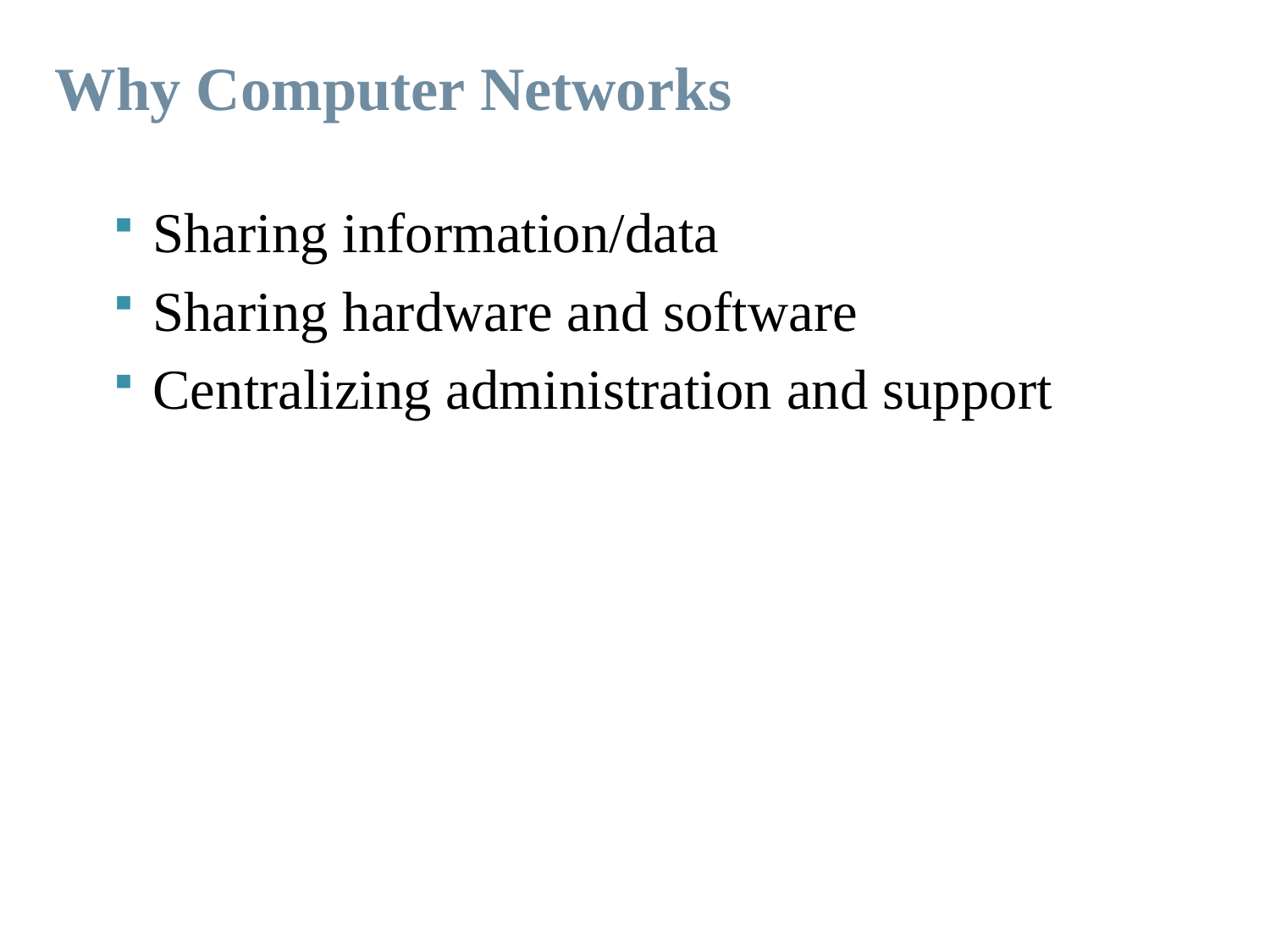

# Why Computer Networks

Sharing information/data
Sharing hardware and software
Centralizing administration and support